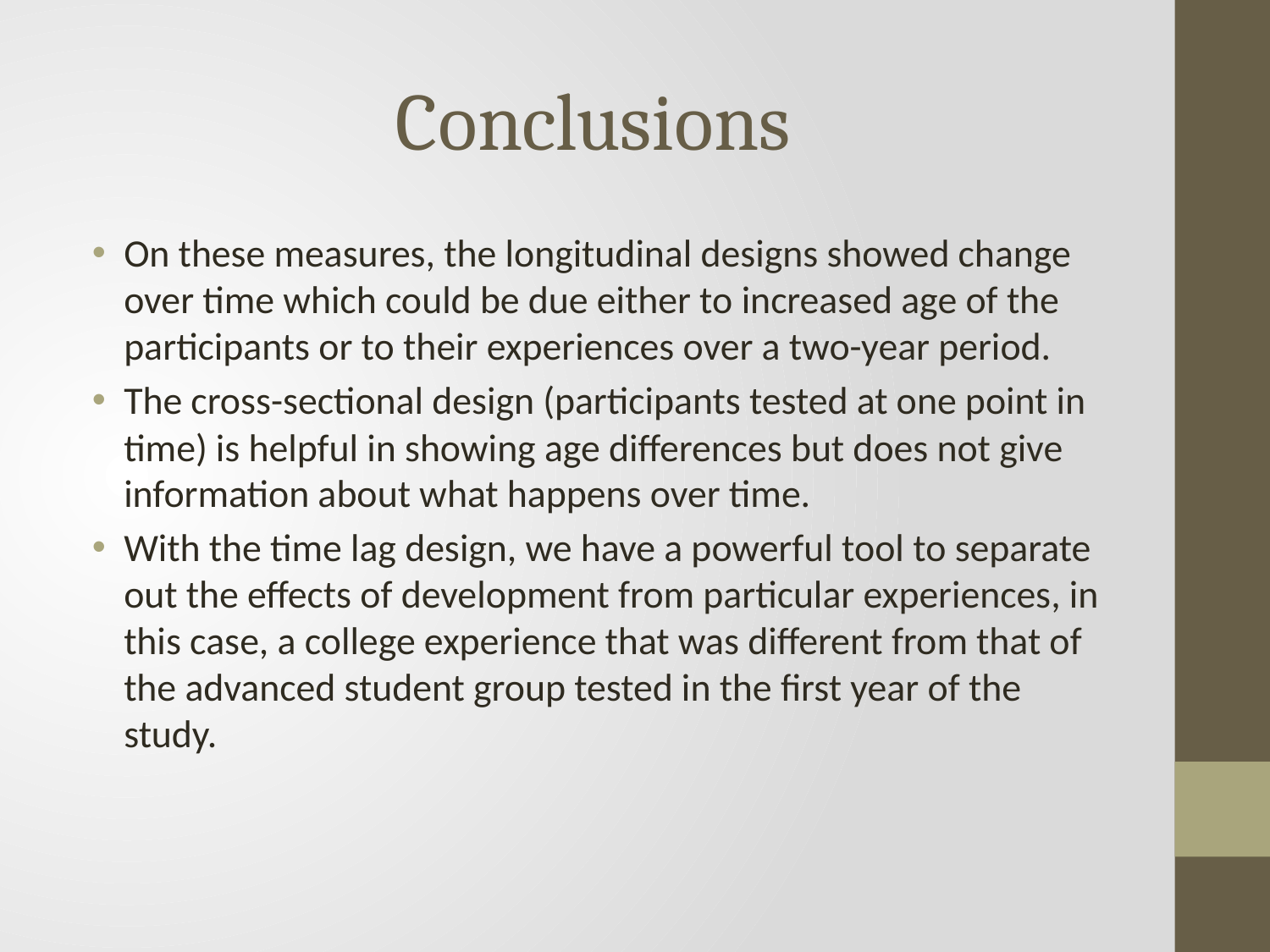

# Conclusions
On these measures, the longitudinal designs showed change over time which could be due either to increased age of the participants or to their experiences over a two-year period.
The cross-sectional design (participants tested at one point in time) is helpful in showing age differences but does not give information about what happens over time.
With the time lag design, we have a powerful tool to separate out the effects of development from particular experiences, in this case, a college experience that was different from that of the advanced student group tested in the first year of the study.